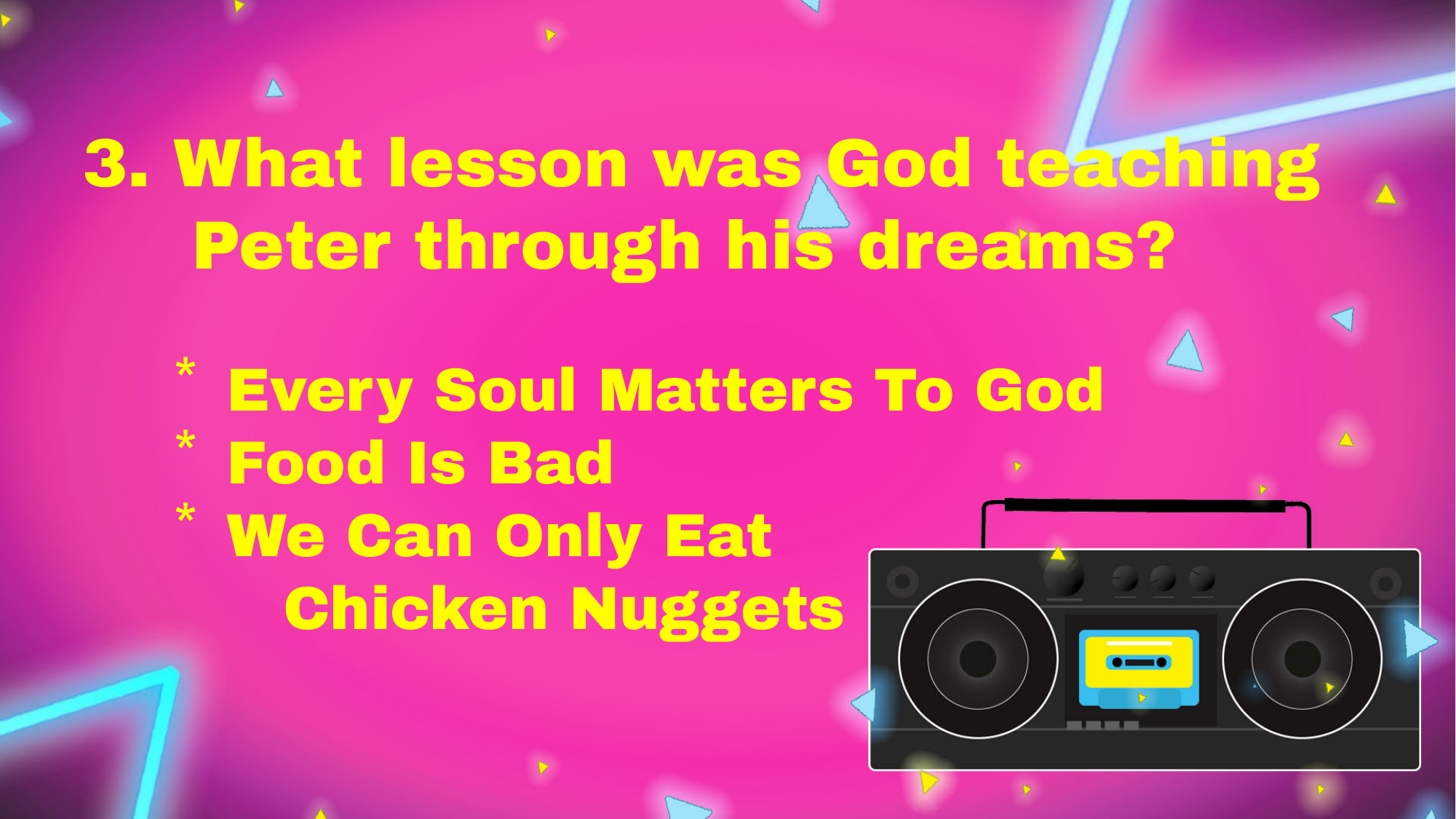

3. What lesson was God teaching
	Peter through his dreams?

Every Soul Matters To God
Food Is Bad
We Can Only Eat
	Chicken Nuggets